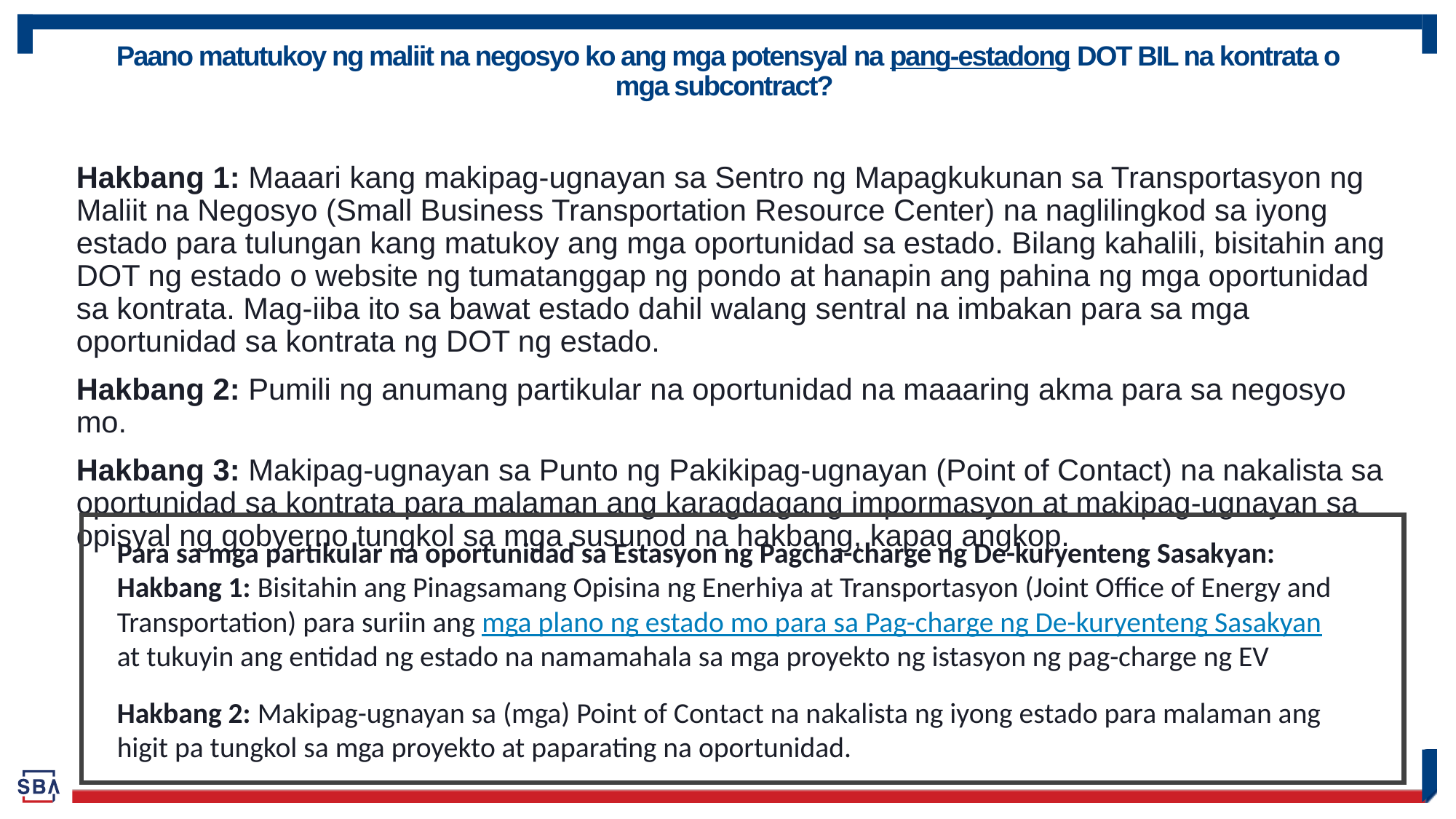

# Paano matutukoy ng maliit na negosyo ko ang mga potensyal na pang-estadong DOT BIL na kontrata o mga subcontract?
Hakbang 1: Maaari kang makipag-ugnayan sa Sentro ng Mapagkukunan sa Transportasyon ng Maliit na Negosyo (Small Business Transportation Resource Center) na naglilingkod sa iyong estado para tulungan kang matukoy ang mga oportunidad sa estado. Bilang kahalili, bisitahin ang DOT ng estado o website ng tumatanggap ng pondo at hanapin ang pahina ng mga oportunidad sa kontrata. Mag-iiba ito sa bawat estado dahil walang sentral na imbakan para sa mga oportunidad sa kontrata ng DOT ng estado.
Hakbang 2: Pumili ng anumang partikular na oportunidad na maaaring akma para sa negosyo mo.
Hakbang 3: Makipag-ugnayan sa Punto ng Pakikipag-ugnayan (Point of Contact) na nakalista sa oportunidad sa kontrata para malaman ang karagdagang impormasyon at makipag-ugnayan sa opisyal ng gobyerno tungkol sa mga susunod na hakbang, kapag angkop.

Para sa mga partikular na oportunidad sa Estasyon ng Pagcha-charge ng De-kuryenteng Sasakyan:
Hakbang 1: Bisitahin ang Pinagsamang Opisina ng Enerhiya at Transportasyon (Joint Office of Energy and Transportation) para suriin ang mga plano ng estado mo para sa Pag-charge ng De-kuryenteng Sasakyan at tukuyin ang entidad ng estado na namamahala sa mga proyekto ng istasyon ng pag-charge ng EV

Hakbang 2: Makipag-ugnayan sa (mga) Point of Contact na nakalista ng iyong estado para malaman ang higit pa tungkol sa mga proyekto at paparating na oportunidad.